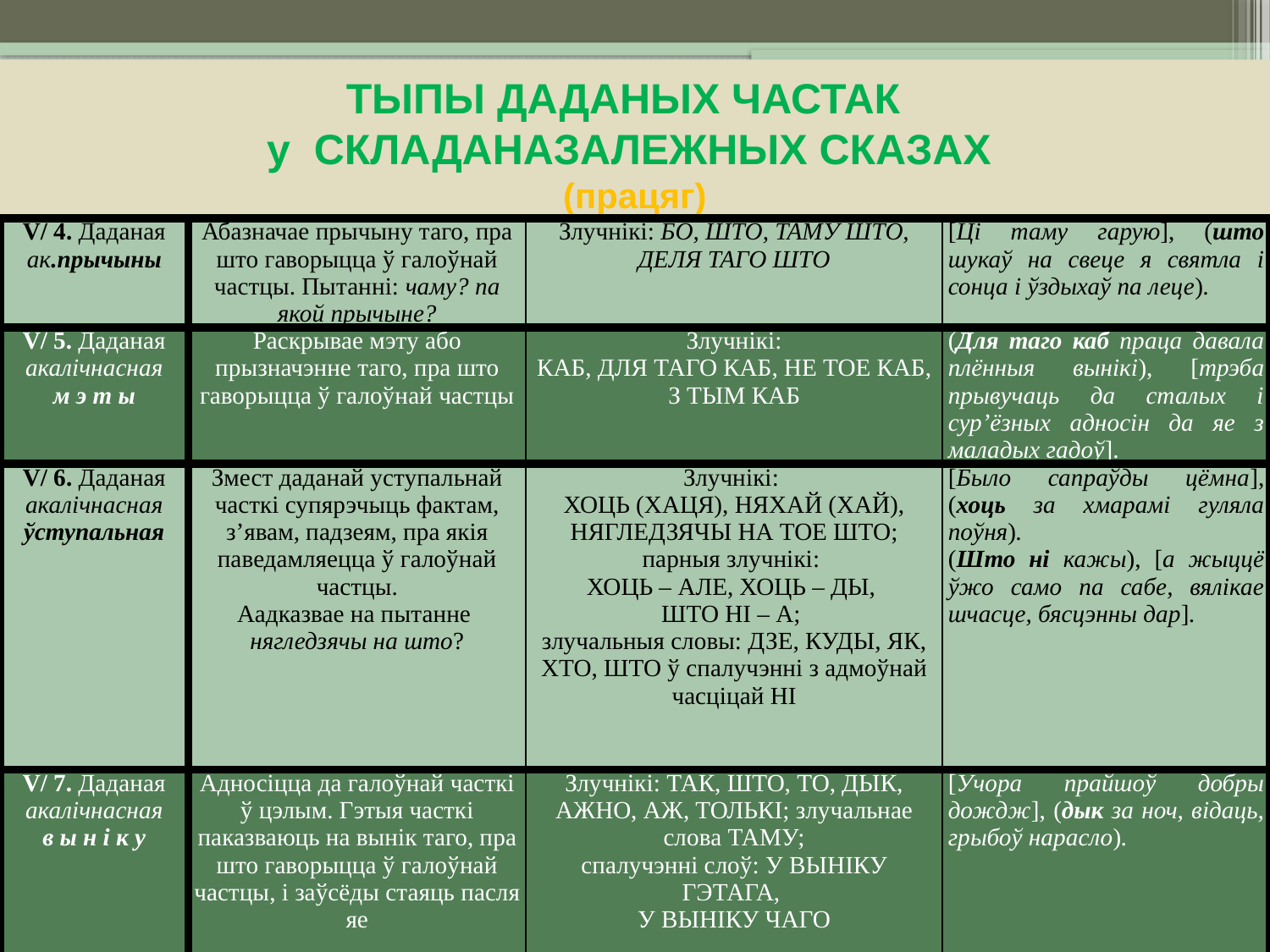

# ТЫПЫ ДАДАНЫХ ЧАСТАК у  СКЛАДАНАЗАЛЕЖНЫХ СКАЗАХ (працяг)
| V/ 4. Даданая ак.прычыны | Абазначае прычыну таго, пра што гаворыцца ў галоўнай частцы. Пытанні: чаму? па якой прычыне? | Злучнікі: БО, ШТО, ТАМУ ШТО, ДЕЛЯ ТАГО ШТО | [Ці таму гарую], (што шукаў на свеце я святла і сонца і ўздыхаў па леце). |
| --- | --- | --- | --- |
| V/ 5. Даданая акалічнасная м э т ы | Раскрывае мэту або прызначэнне таго, пра што гаворыцца ў галоўнай частцы | Злучнікі: КАБ, ДЛЯ ТАГО КАБ, НЕ ТОЕ КАБ, З ТЫМ КАБ | (Для таго каб праца давала плённыя вынікі), [трэба прывучаць да сталых і сур’ёзных адносін да яе з маладых гадоў]. |
| V/ 6. Даданая акалічнасная ўступальная | Змест даданай уступальнай часткі супярэчыць фактам, з’явам, падзеям, пра якія паведамляецца ў галоўнай частцы. Аадказвае на пытанне нягледзячы на што? | Злучнікі: ХОЦЬ (ХАЦЯ), НЯХАЙ (ХАЙ), НЯГЛЕДЗЯЧЫ НА ТОЕ ШТО; парныя злучнікі: ХОЦЬ – АЛЕ, ХОЦЬ – ДЫ, ШТО НІ – А; злучальныя словы: ДЗЕ, КУДЫ, ЯК, ХТО, ШТО ў спалучэнні з адмоўнай часціцай НІ | [Было сапраўды цёмна], (хоць за хмарамі гуляла поўня). (Што ні кажы), [а жыццё ўжо само па сабе, вялікае шчасце, бясцэнны дар]. |
| V/ 7. Даданая акалічнасная в ы н і к у | Адносіцца да галоўнай часткі ў цэлым. Гэтыя часткі паказваюць на вынік таго, пра што гаворыцца ў галоўнай частцы, і заўсёды стаяць пасля яе | Злучнікі: ТАК, ШТО, ТО, ДЫК, АЖНО, АЖ, ТОЛЬКІ; злучальнае слова ТАМУ; спалучэнні слоў: У ВЫНІКУ ГЭТАГА, У ВЫНІКУ ЧАГО | [Учора прайшоў добры дождж], (дык за ноч, відаць, грыбоў нарасло). |